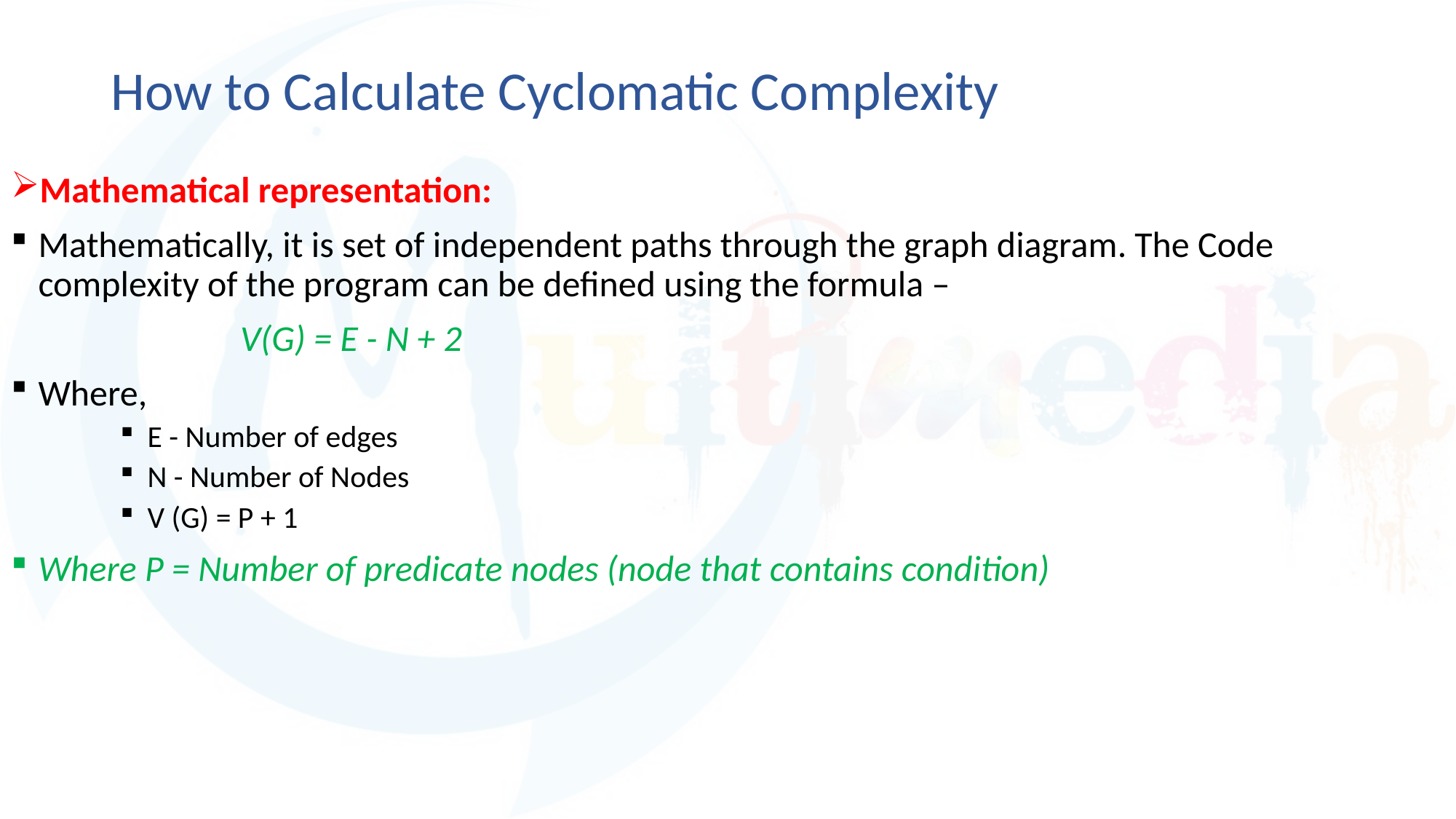

# How to Calculate Cyclomatic Complexity
Mathematical representation:
Mathematically, it is set of independent paths through the graph diagram. The Code complexity of the program can be defined using the formula –
                            V(G) = E - N + 2
Where,
E - Number of edges
N - Number of Nodes
V (G) = P + 1
Where P = Number of predicate nodes (node that contains condition)